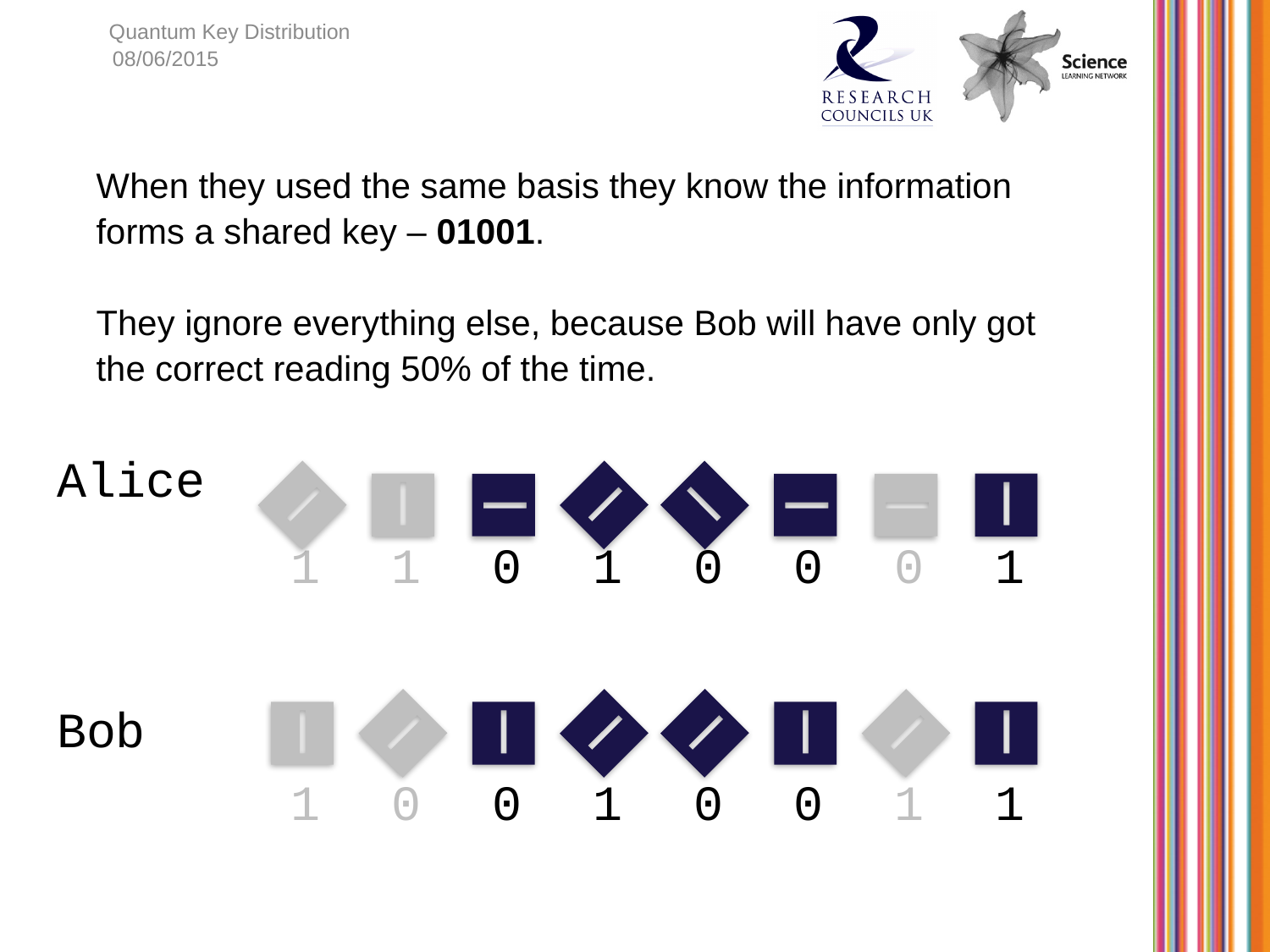

Quantum Key Distribution
08/06/2015
When they used the same basis they know the information forms a shared key – 01001.
They ignore everything else, because Bob will have only got the correct reading 50% of the time.
Alice

1

0

0

0

1

1

1

1

0

0

1

1

0

0

0

1
Bob